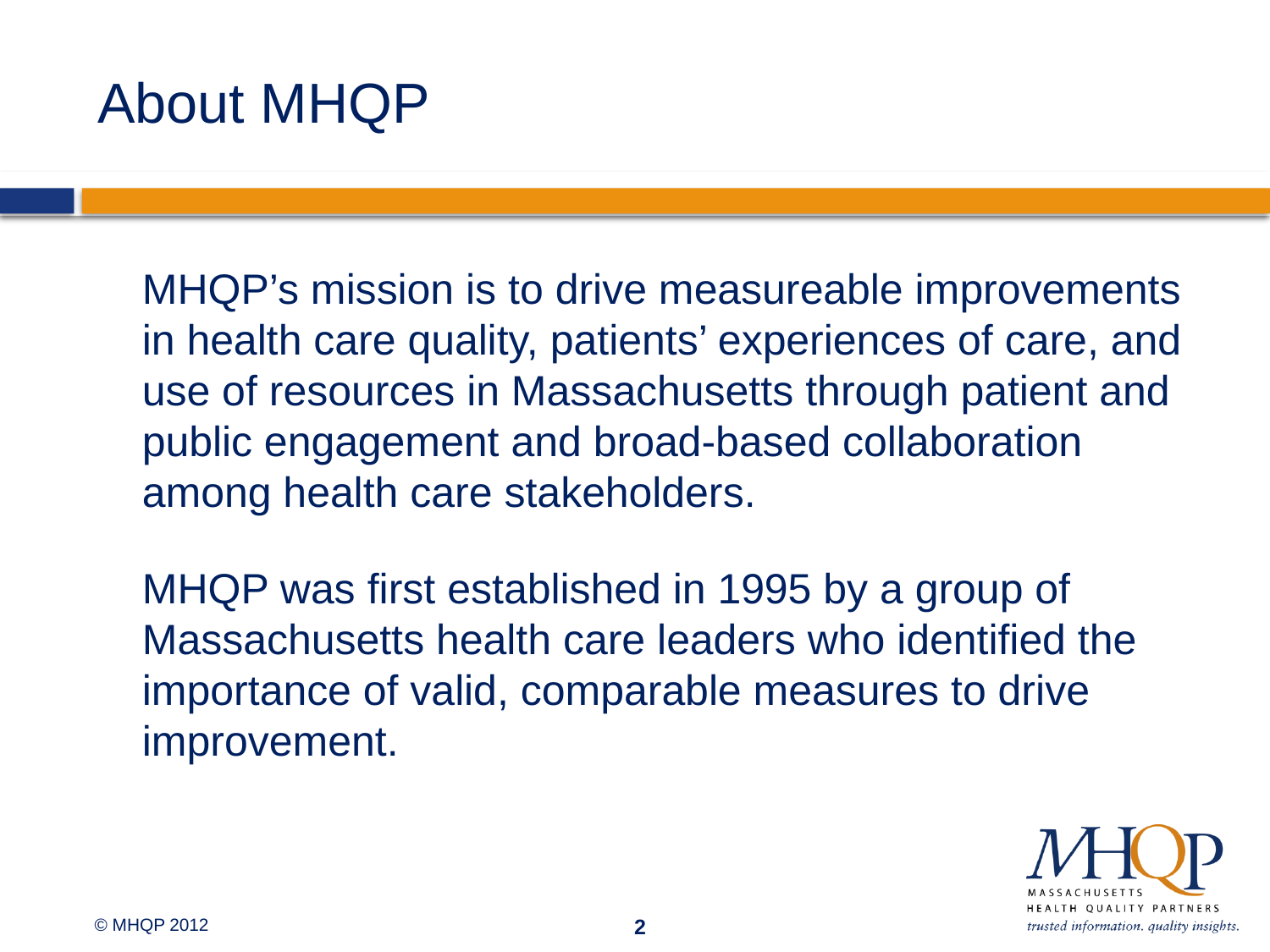

# About MHQP

	MHQP’s mission is to drive measureable improvements in health care quality, patients’ experiences of care, and use of resources in Massachusetts through patient and public engagement and broad-based collaboration among health care stakeholders.

	MHQP was first established in 1995 by a group of Massachusetts health care leaders who identified the importance of valid, comparable measures to drive improvement.

2